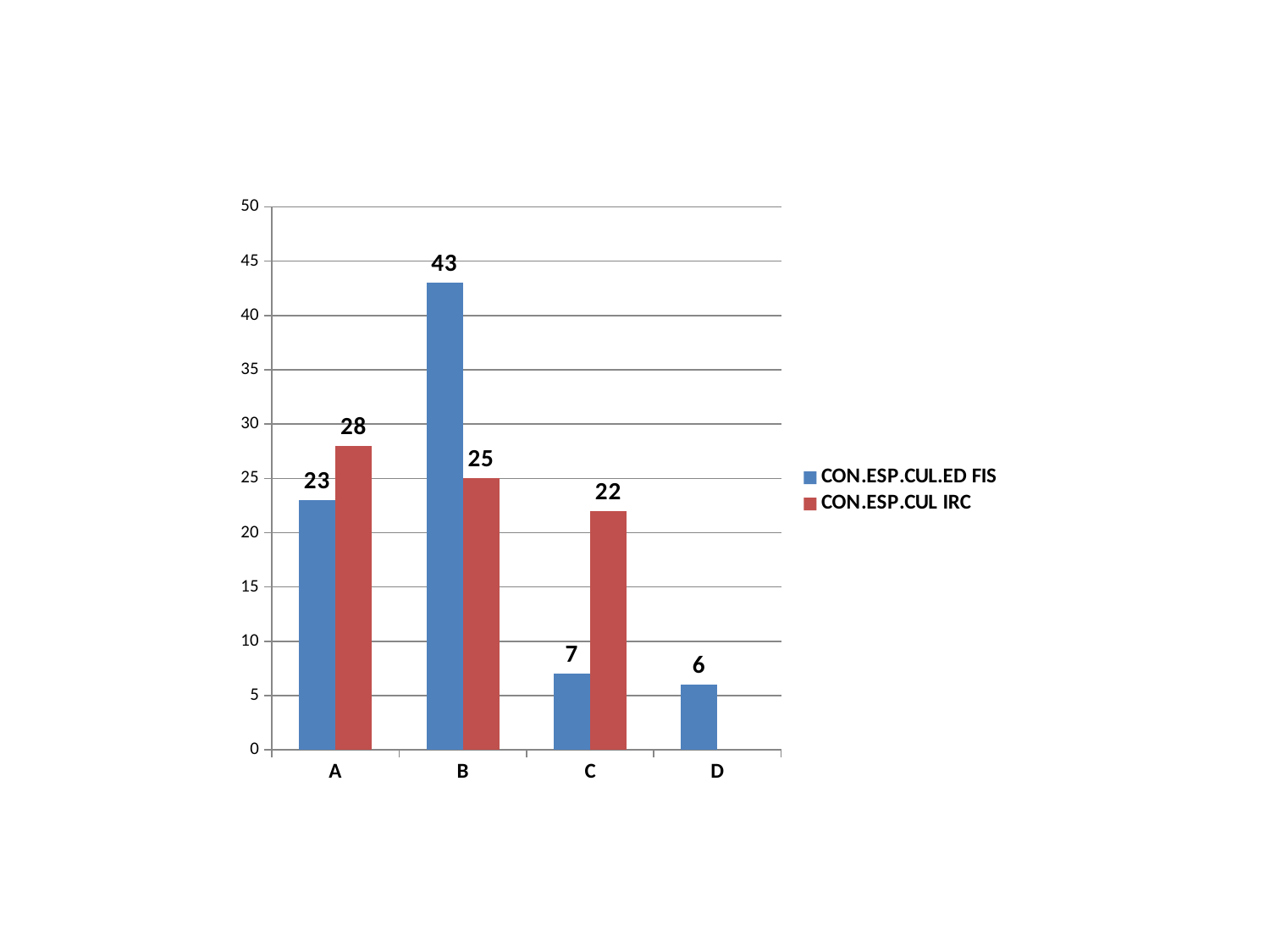

### Chart

| Category | CON.ESP.CUL.ED FIS | CON.ESP.CUL IRC |
|---|---|---|
| A | 23.0 | 28.0 |
| B | 43.0 | 25.0 |
| C | 7.0 | 22.0 |
| D | 6.0 | None |